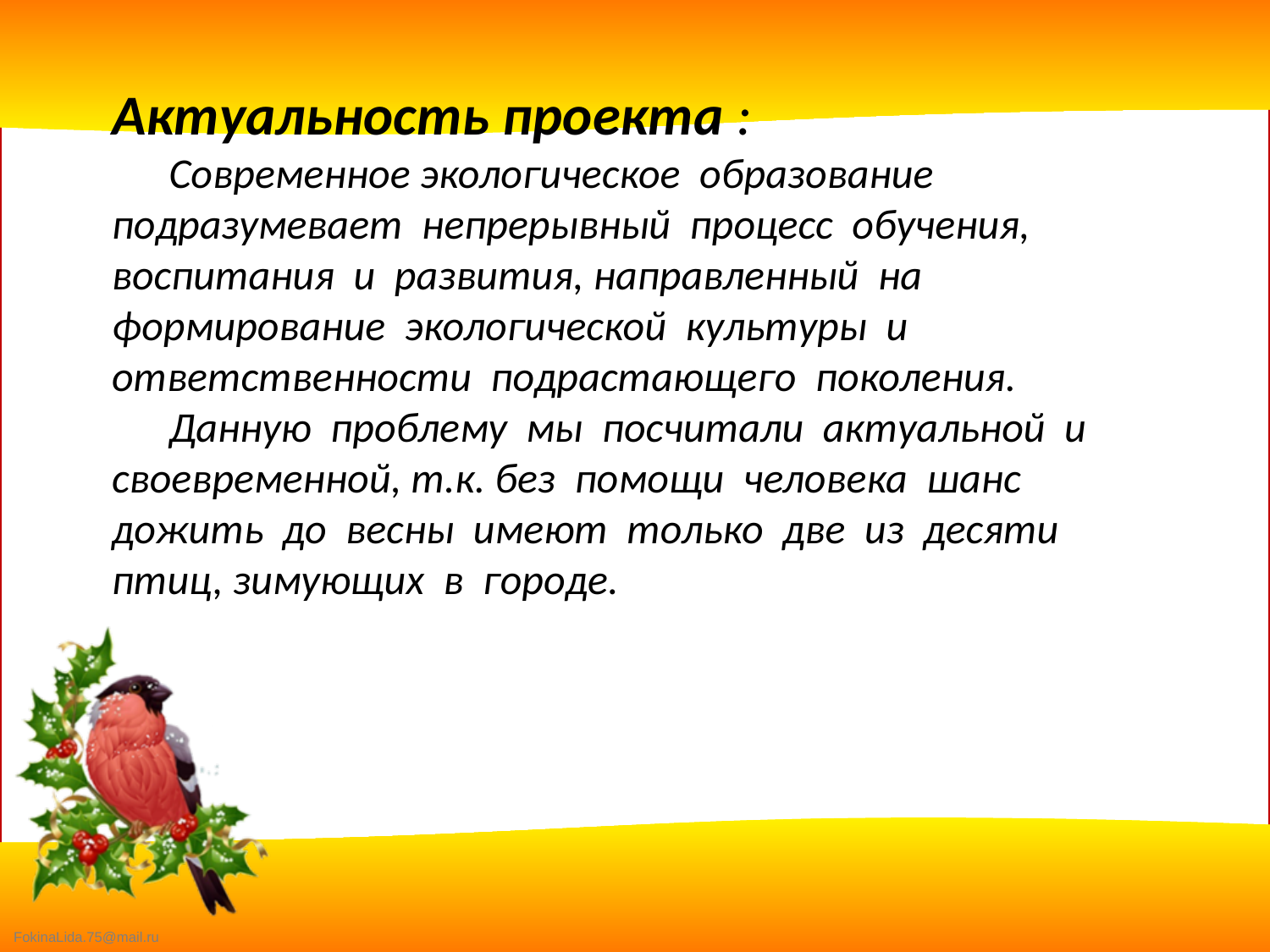

# Актуальность проекта : Современное экологическое  образование  подразумевает  непрерывный  процесс  обучения,  воспитания  и  развития, направленный  на  формирование  экологической  культуры  и  ответственности  подрастающего  поколения. Данную  проблему  мы  посчитали  актуальной  и  своевременной, т.к. без  помощи  человека  шанс  дожить  до  весны  имеют  только  две  из  десяти  птиц, зимующих  в  городе.